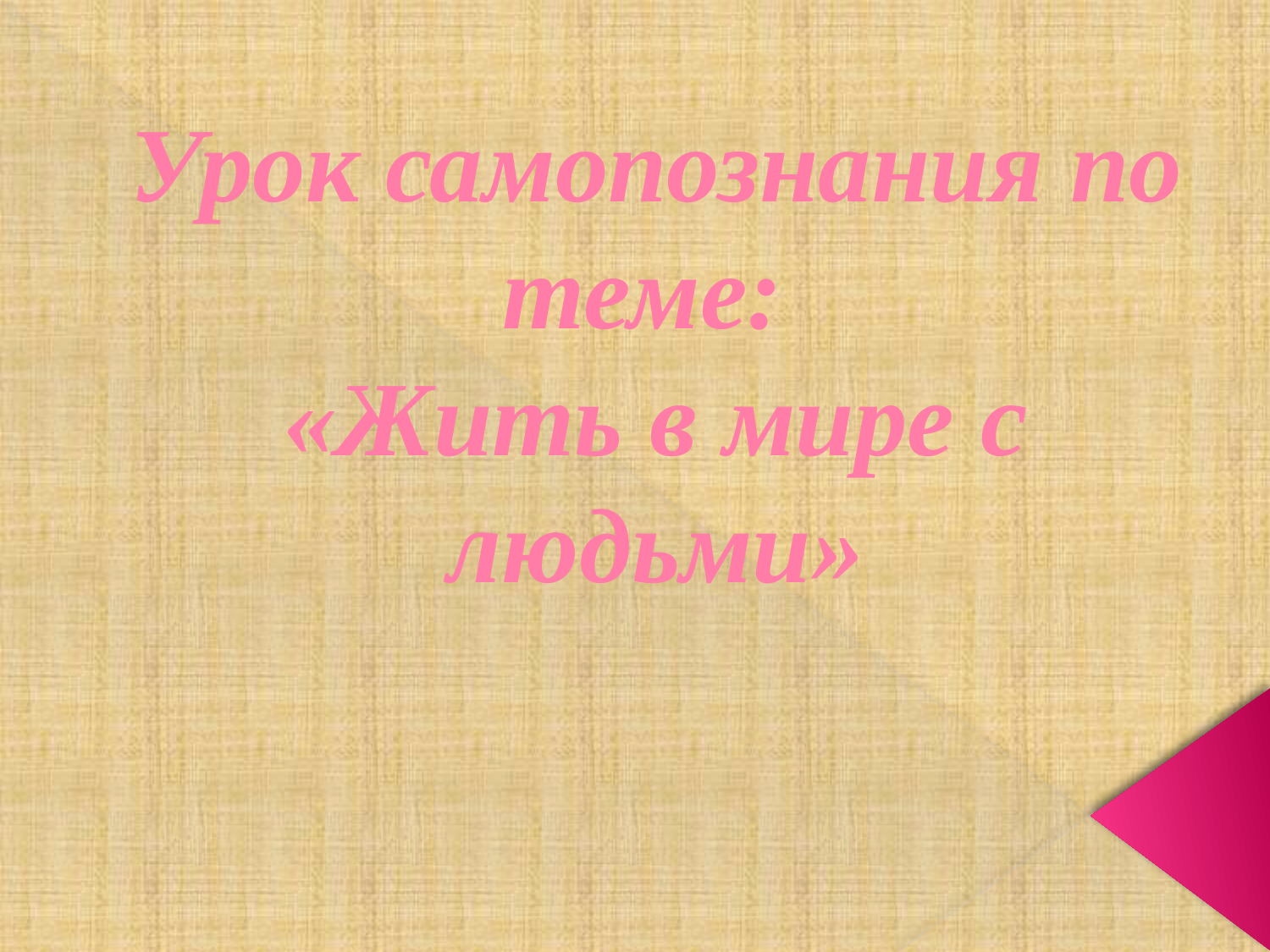

# Урок самопознания по теме: «Жить в мире с людьми»